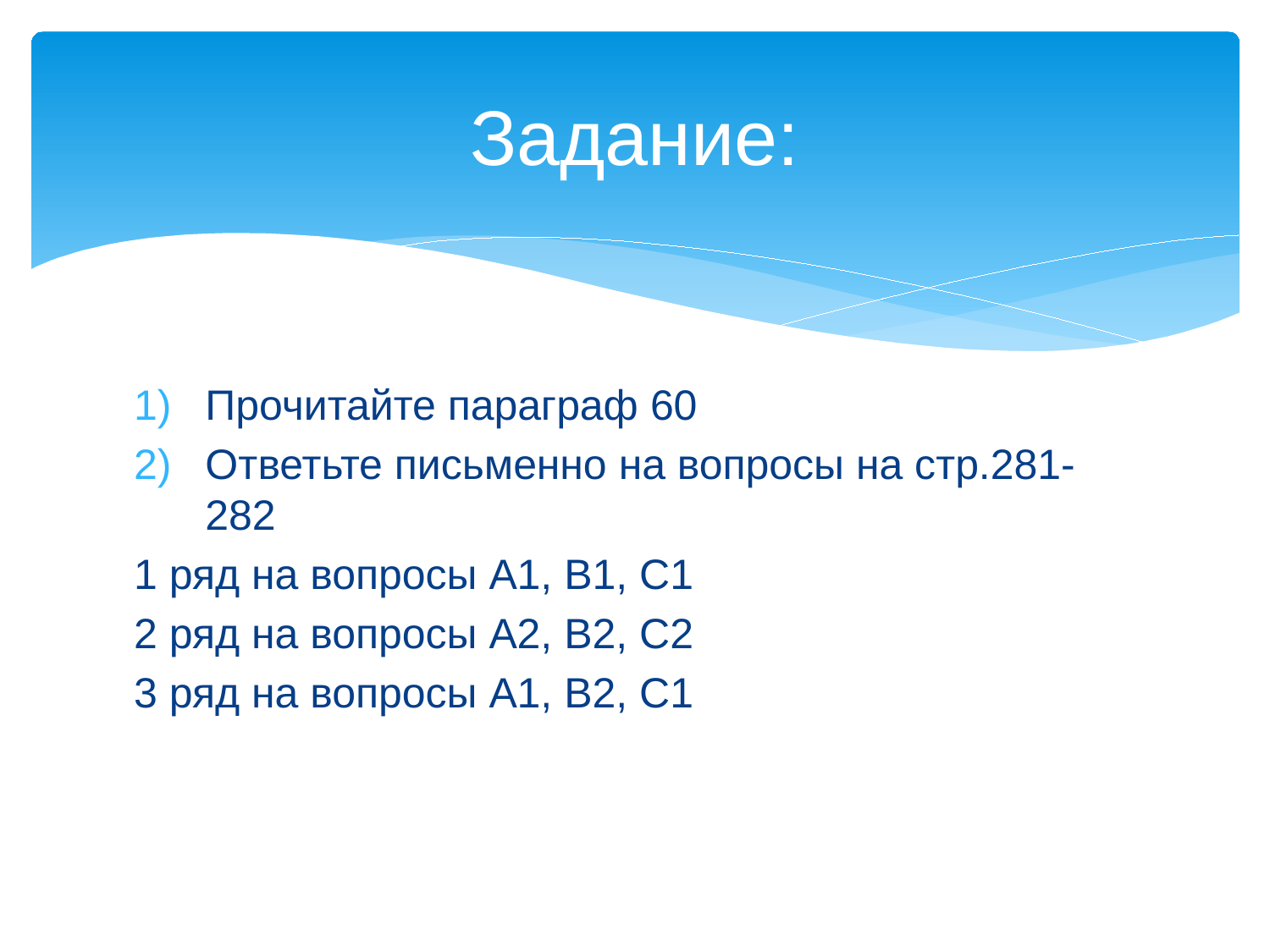

# Задание:
Прочитайте параграф 60
Ответьте письменно на вопросы на стр.281-282
1 ряд на вопросы А1, В1, С1
2 ряд на вопросы А2, В2, С2
3 ряд на вопросы А1, В2, С1